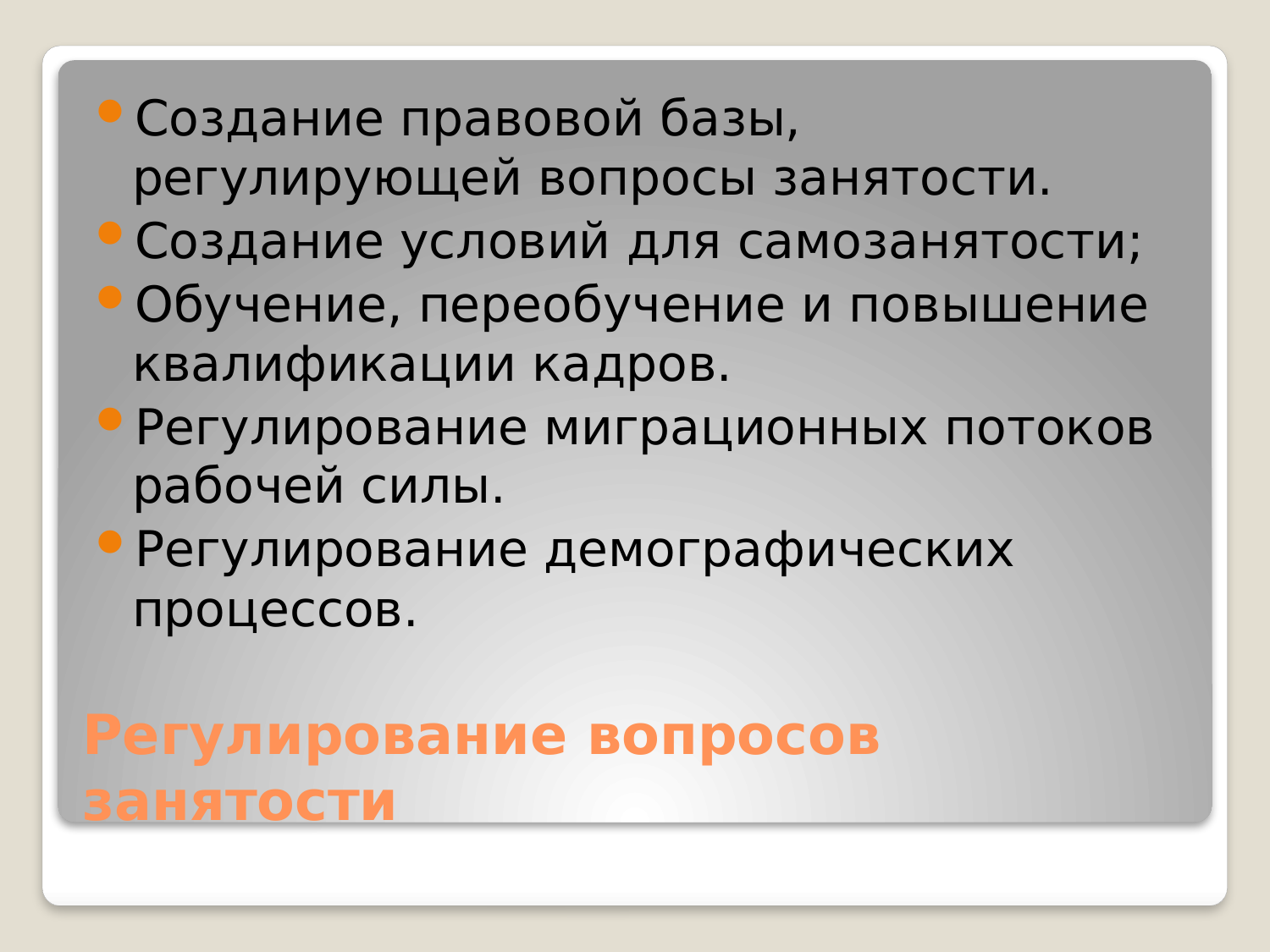

Создание правовой базы, регулирующей вопросы занятости.
Создание условий для самозанятости;
Обучение, переобучение и повышение квалификации кадров.
Регулирование миграционных потоков рабочей силы.
Регулирование демографических процессов.
# Регулирование вопросов занятости